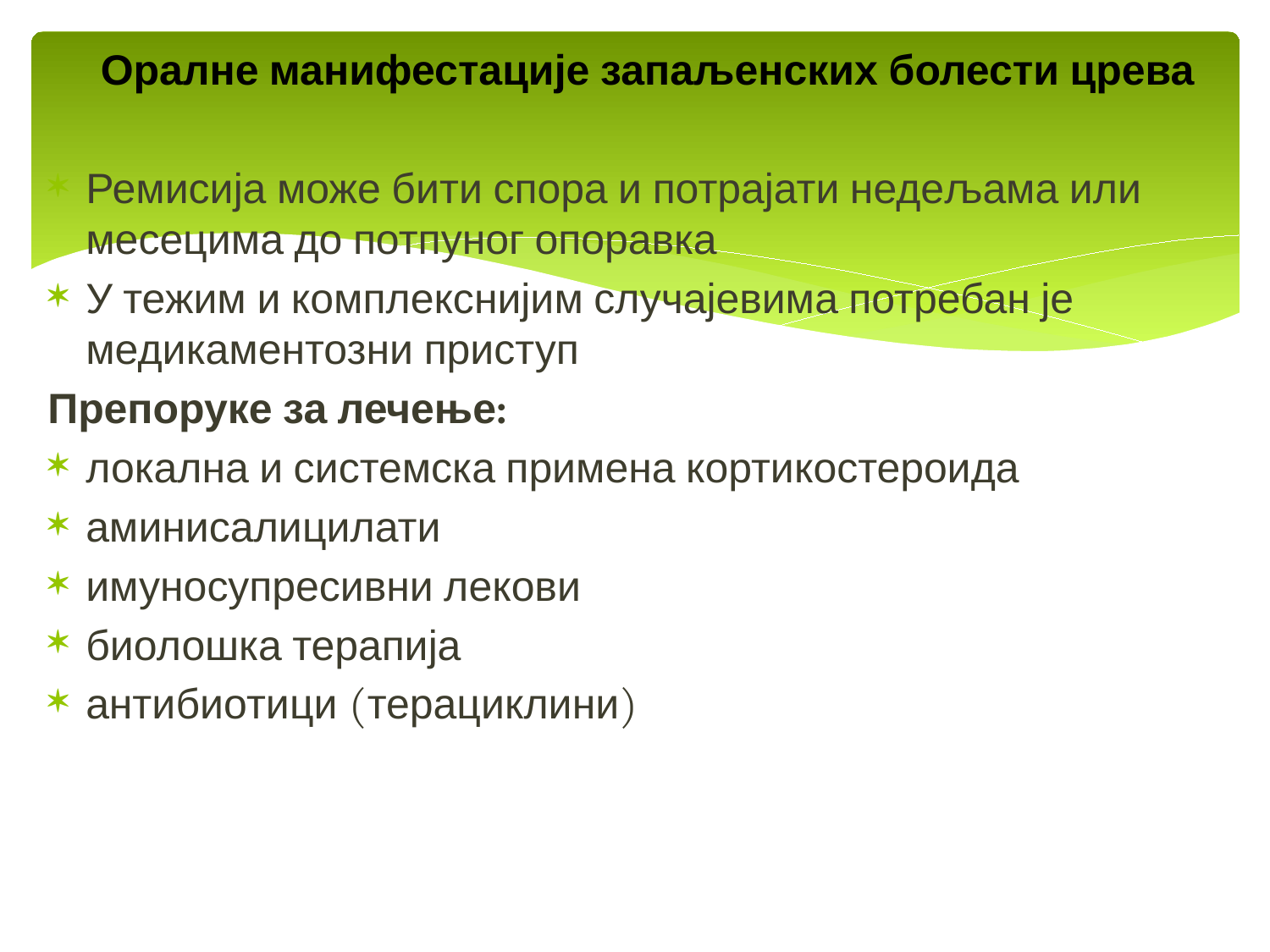

Оралне манифестације запаљенских болести црева

Ремисија може бити спора и потрајати недељама или месецима до потпуног опоравка
У тежим и комплекснијим случајевима потребан је медикаментозни приступ
Препоруке за лечење:
локална и системска примена кортикостероида
аминисалицилати
имуносупресивни лекови
биолошка терапија
антибиотици (терациклини)